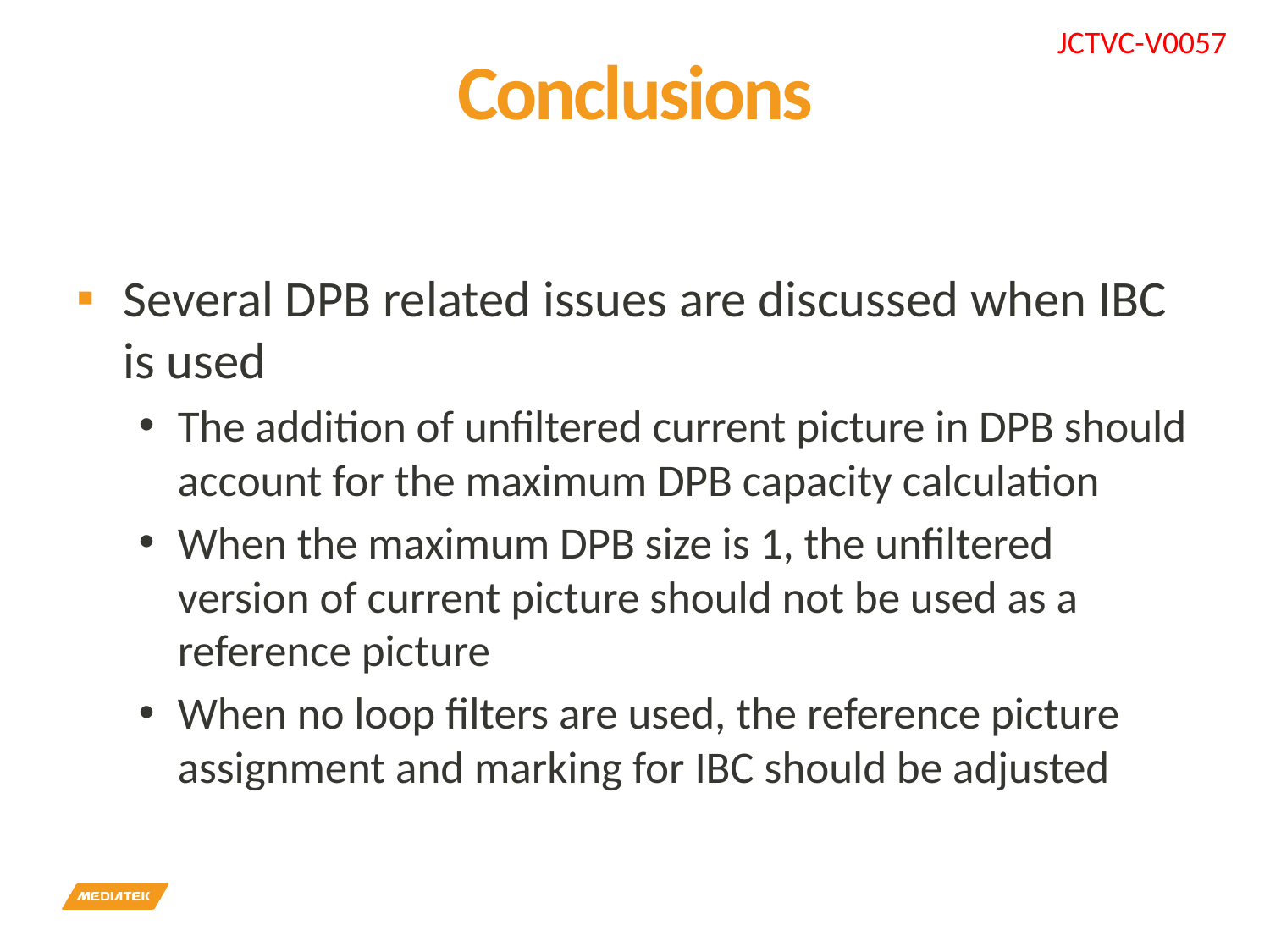

# Conclusions
Several DPB related issues are discussed when IBC is used
The addition of unfiltered current picture in DPB should account for the maximum DPB capacity calculation
When the maximum DPB size is 1, the unfiltered version of current picture should not be used as a reference picture
When no loop filters are used, the reference picture assignment and marking for IBC should be adjusted